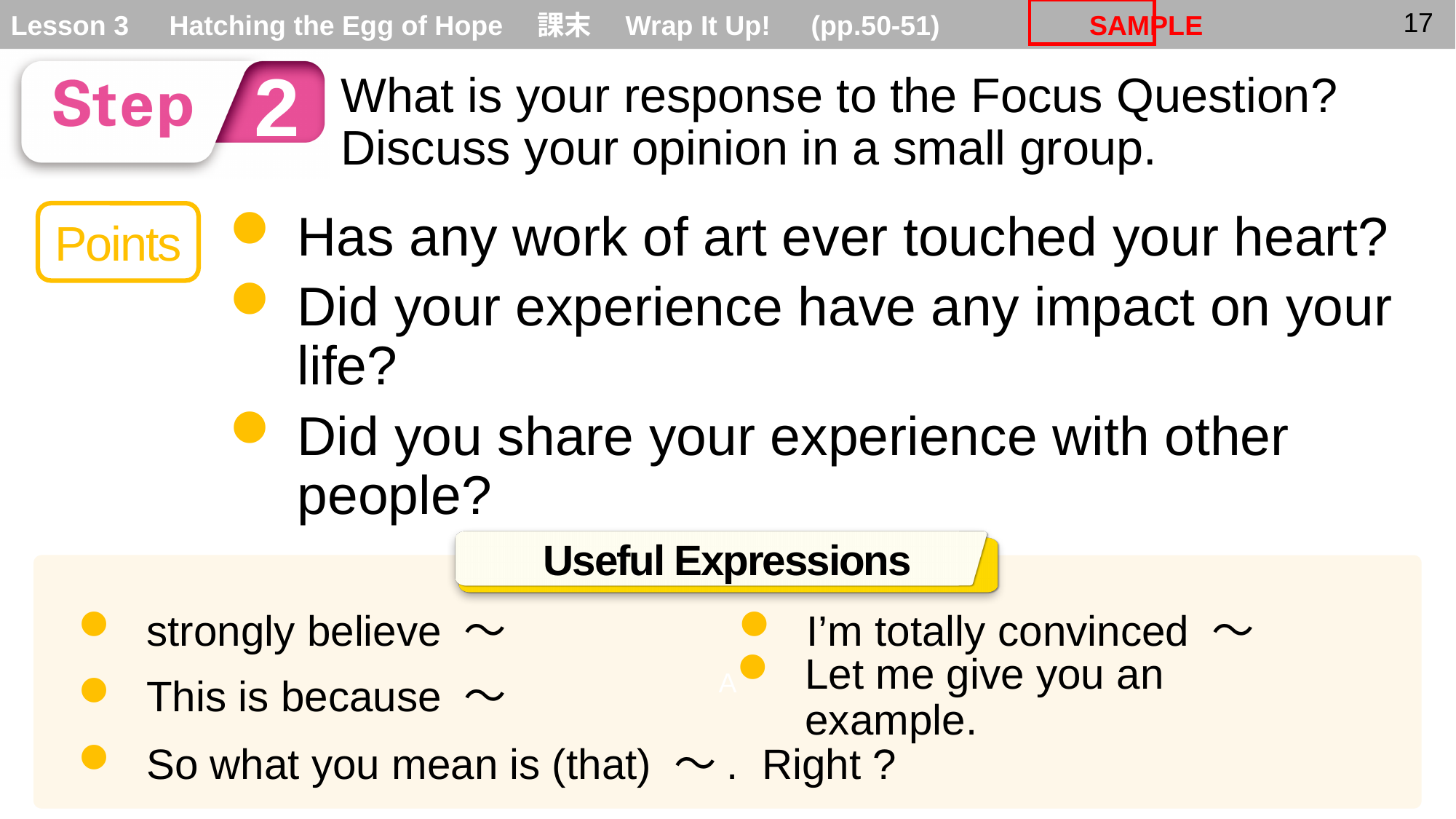

# 2
What is your response to the Focus Question?  Discuss your opinion in a small group.
Has any work of art ever touched your heart?
Did your experience have any impact on your life?
Did you share your experience with other people?
strongly believe ～
I’m totally convinced ～
This is because ～
Let me give you an example.
So what you mean is (that) ～.  Right ?